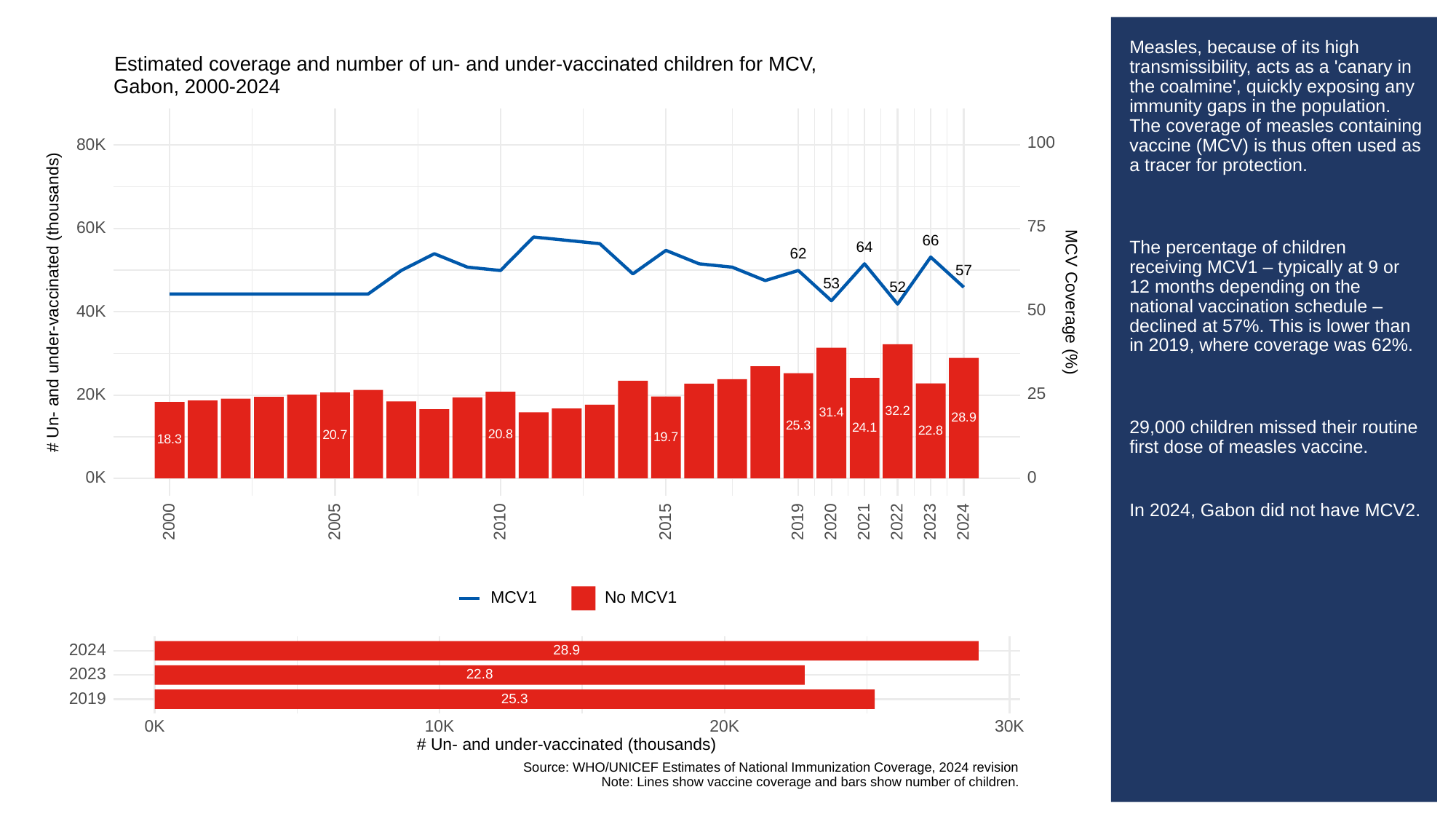

# Measles, because of its high transmissibility, acts as a 'canary in the coalmine', quickly exposing any immunity gaps in the population. The coverage of measles containing vaccine (MCV) is thus often used as a tracer for protection.

The percentage of children receiving MCV1 – typically at 9 or 12 months depending on the national vaccination schedule – declined at 57%. This is lower than in 2019, where coverage was 62%.

29,000 children missed their routine first dose of measles vaccine.

In 2024, Gabon did not have MCV2.

Estimated coverage and number of un- and under-vaccinated children for MCV,
Gabon, 2000-2024

100
80K

75
60K

66

64
62
57

53
52
# Un- and under-vaccinated (thousands)
MCV Coverage (%)
50
40K

25
20K

32.2
31.4

28.9
25.3
24.1
22.8
20.8
20.7
19.7
18.3

0K
0

2023
2000
2005
2010
2015
2019
2020
2021
2022
2024

MCV1
No MCV1

2024
28.9

2023
22.8

2019
25.3

30K
0K
10K
20K
# Un- and under-vaccinated (thousands)
Source: WHO/UNICEF Estimates of National Immunization Coverage, 2024 revision
Note: Lines show vaccine coverage and bars show number of children.